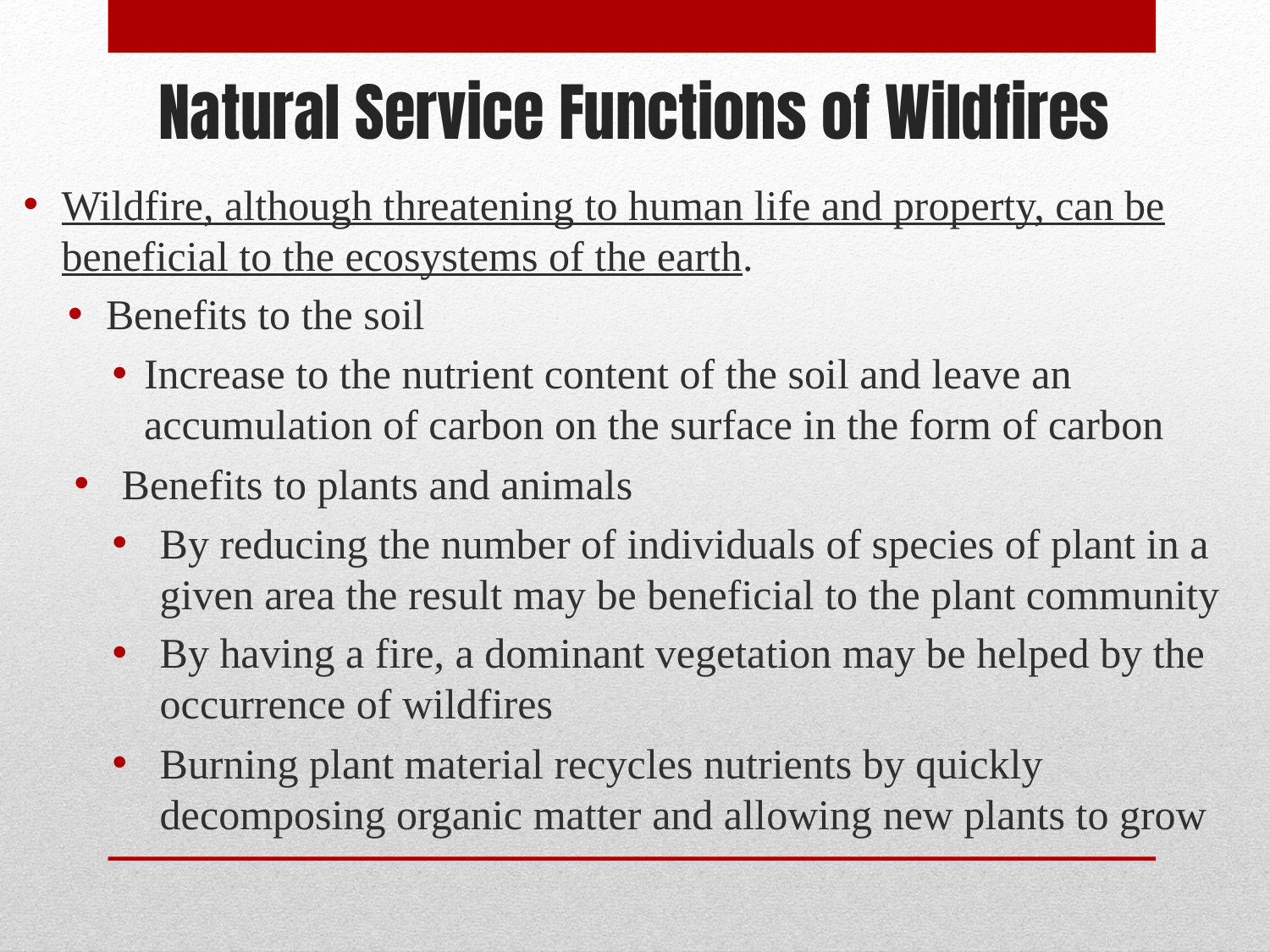

Natural Service Functions of Wildfires
Wildfire, although threatening to human life and property, can be beneficial to the ecosystems of the earth.
Benefits to the soil
Increase to the nutrient content of the soil and leave an accumulation of carbon on the surface in the form of carbon
Benefits to plants and animals
By reducing the number of individuals of species of plant in a given area the result may be beneficial to the plant community
By having a fire, a dominant vegetation may be helped by the occurrence of wildfires
Burning plant material recycles nutrients by quickly decomposing organic matter and allowing new plants to grow